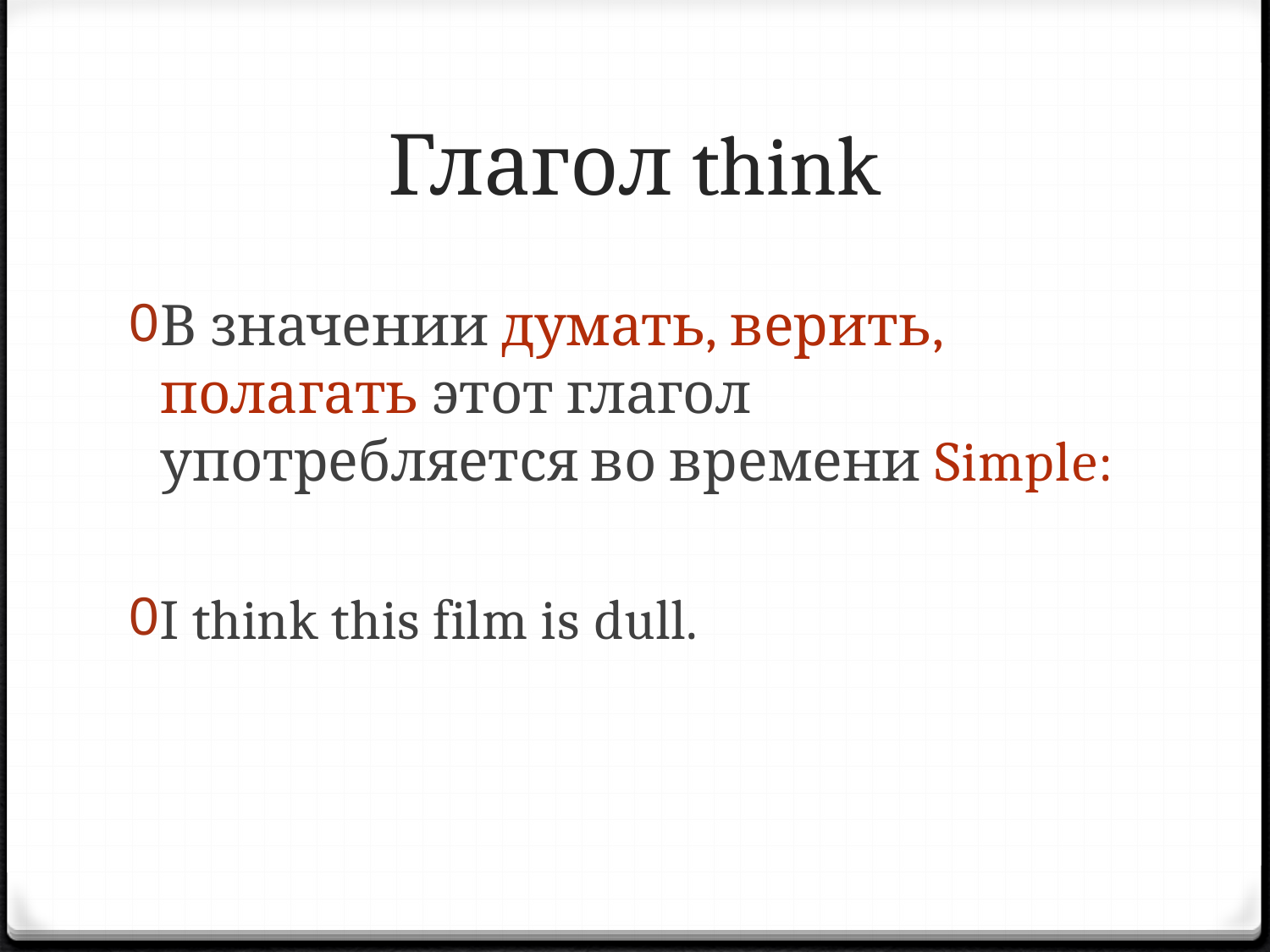

# Глагол think
В значении думать, верить, полагать этот глагол употребляется во времени Simple:

I think this film is dull.